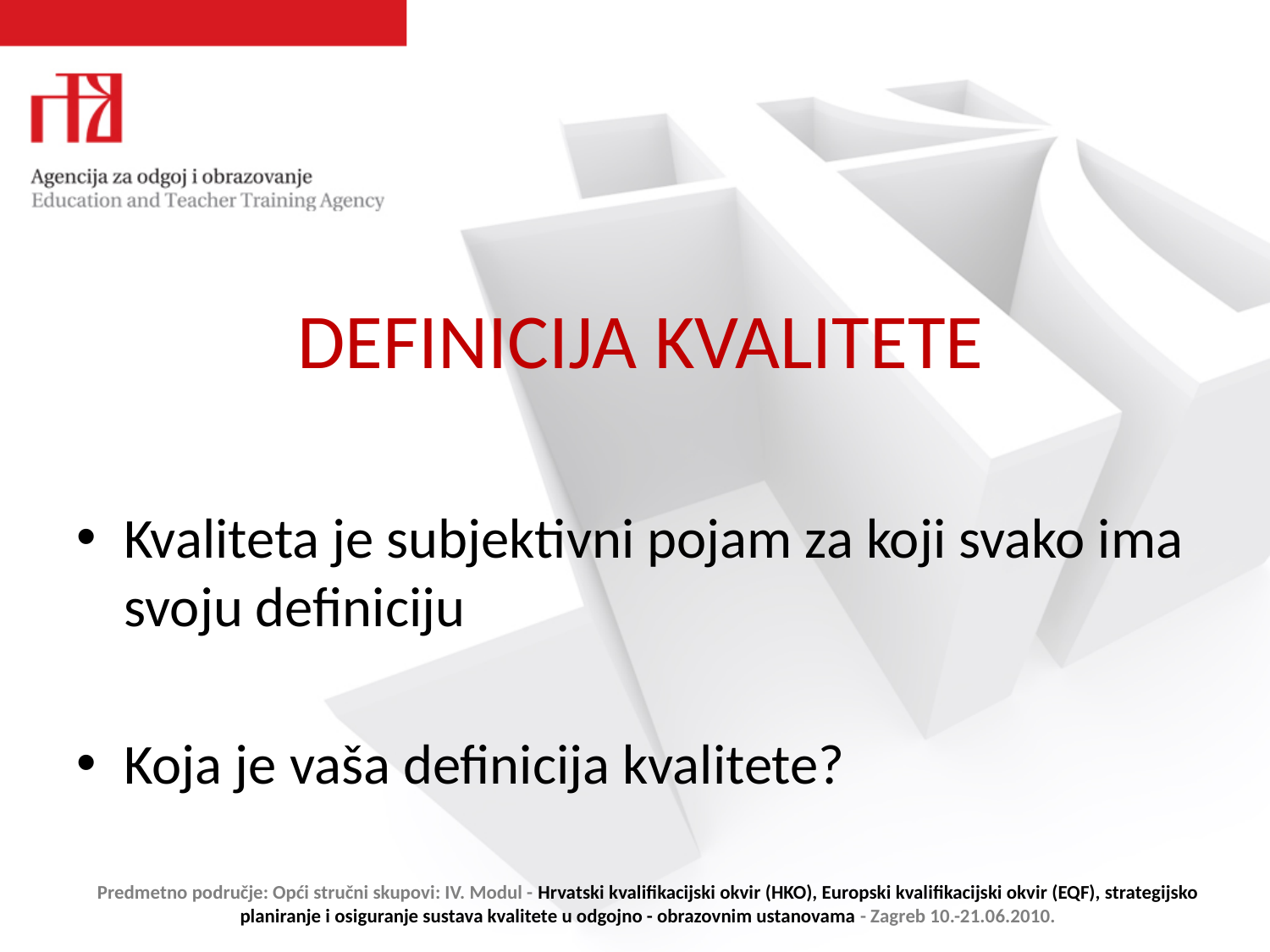

# DEFINICIJA KVALITETE

Kvaliteta je subjektivni pojam za koji svako ima svoju definiciju

Koja je vaša definicija kvalitete?